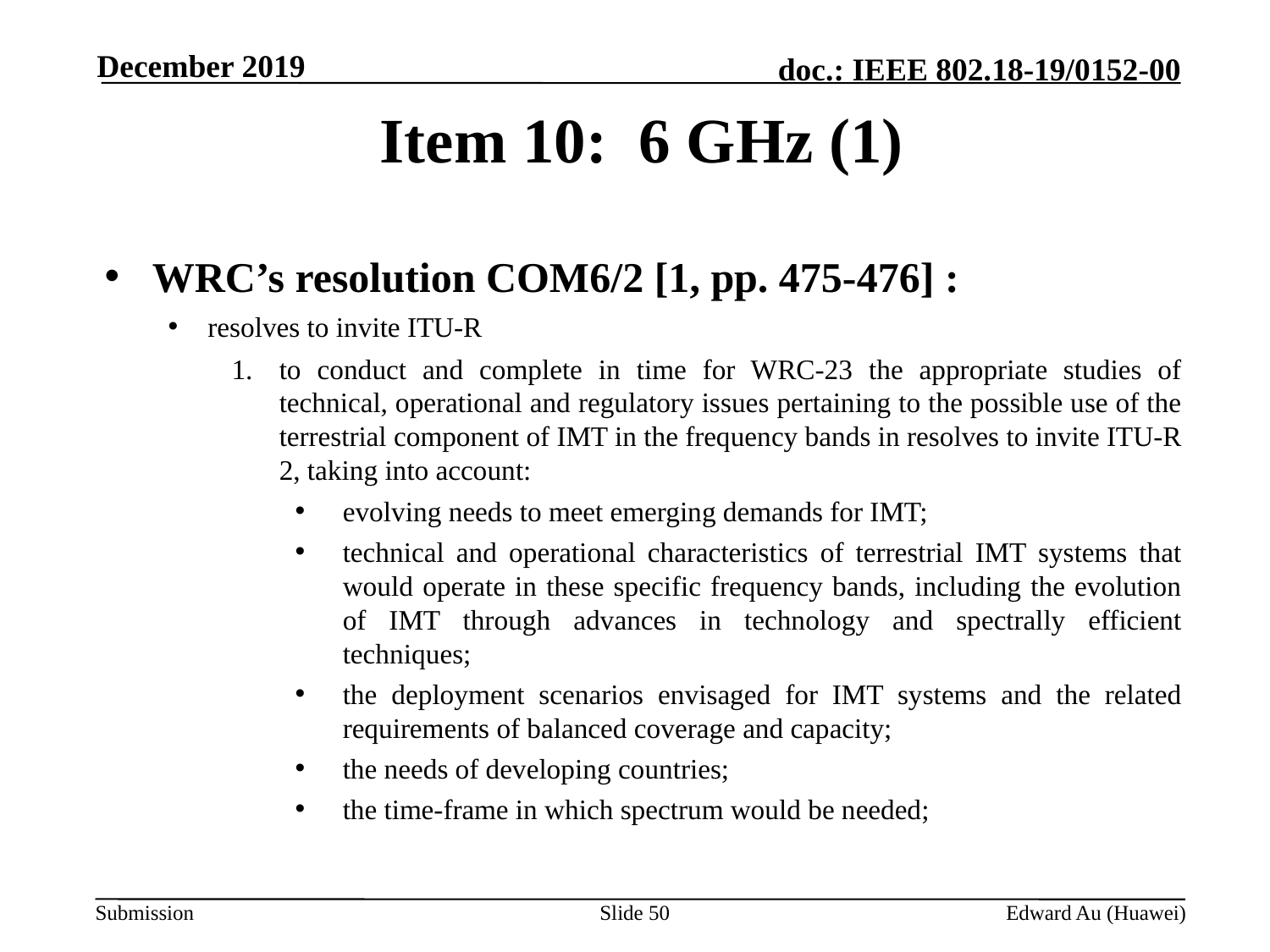

December 2019
# Item 10:  6 GHz (1)
WRC’s resolution COM6/2 [1, pp. 475-476] :
resolves to invite ITU-R
to conduct and complete in time for WRC-23 the appropriate studies of technical, operational and regulatory issues pertaining to the possible use of the terrestrial component of IMT in the frequency bands in resolves to invite ITU-R 2, taking into account:
evolving needs to meet emerging demands for IMT;
technical and operational characteristics of terrestrial IMT systems that would operate in these specific frequency bands, including the evolution of IMT through advances in technology and spectrally efficient techniques;
the deployment scenarios envisaged for IMT systems and the related requirements of balanced coverage and capacity;
the needs of developing countries;
the time-frame in which spectrum would be needed;

Slide 50
Edward Au (Huawei)